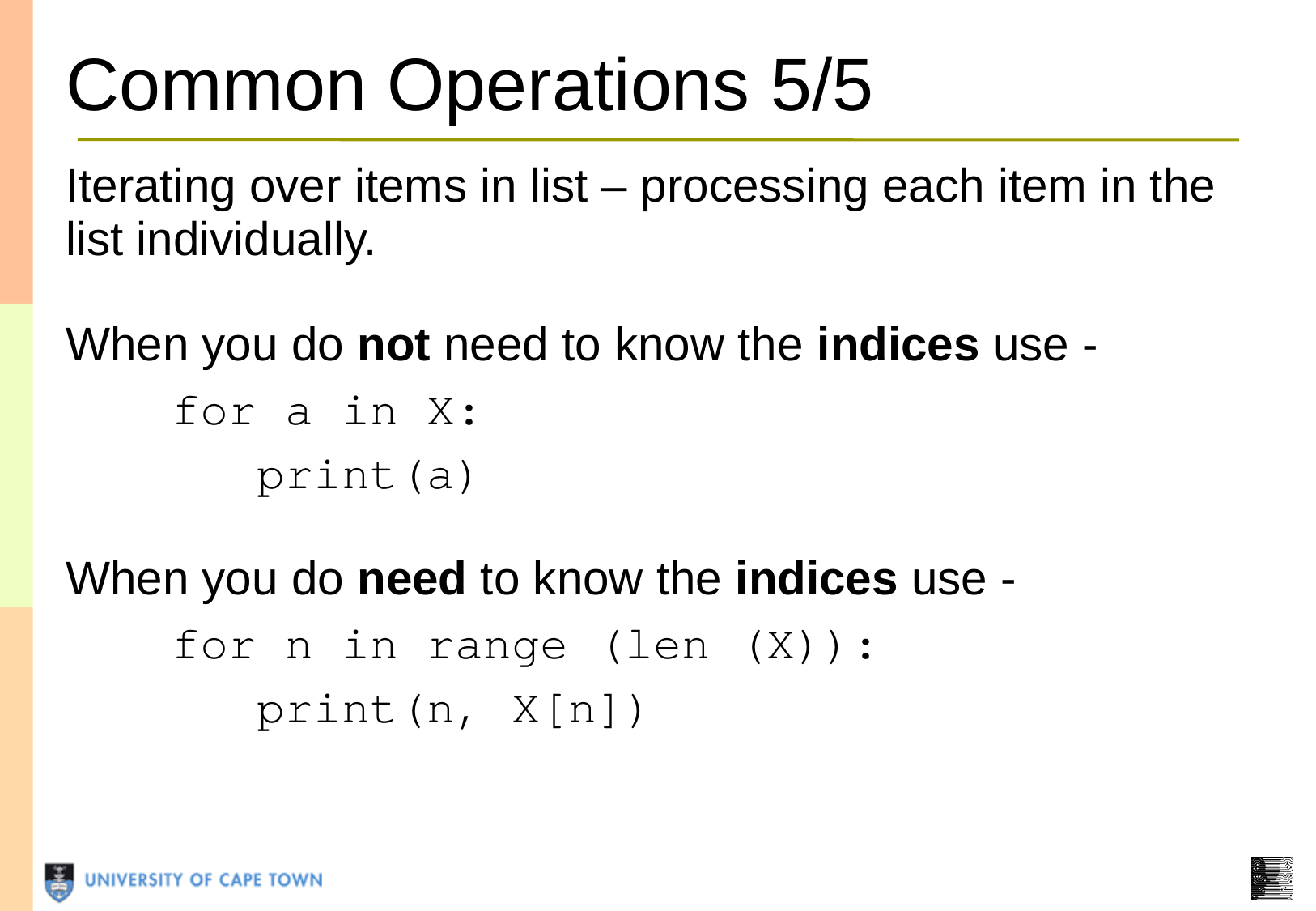

Common Operations 5/5
Iterating over items in list – processing each item in the list individually.

When you do not need to know the indices use -
for a in X:
   print(a)

When you do need to know the indices use -
for n in range (len (X)):
   print(n, X[n])